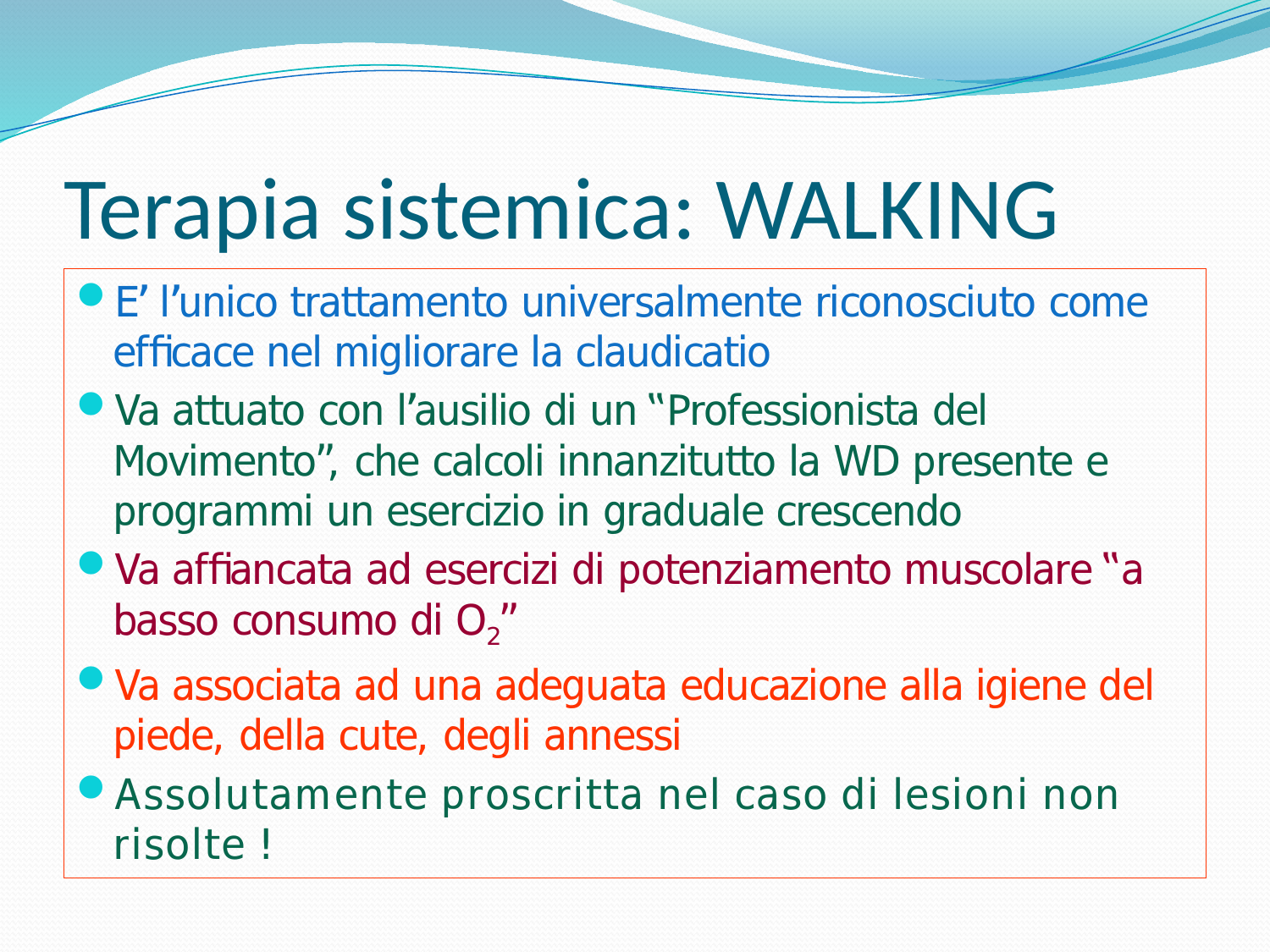

# Terapia sistemica: WALKING
E’ l’unico trattamento universalmente riconosciuto come efficace nel migliorare la claudicatio
Va attuato con l’ausilio di un “Professionista del Movimento”, che calcoli innanzitutto la WD presente e programmi un esercizio in graduale crescendo
Va affiancata ad esercizi di potenziamento muscolare “a basso consumo di O2”
Va associata ad una adeguata educazione alla igiene del piede, della cute, degli annessi
Assolutamente proscritta nel caso di lesioni non risolte !